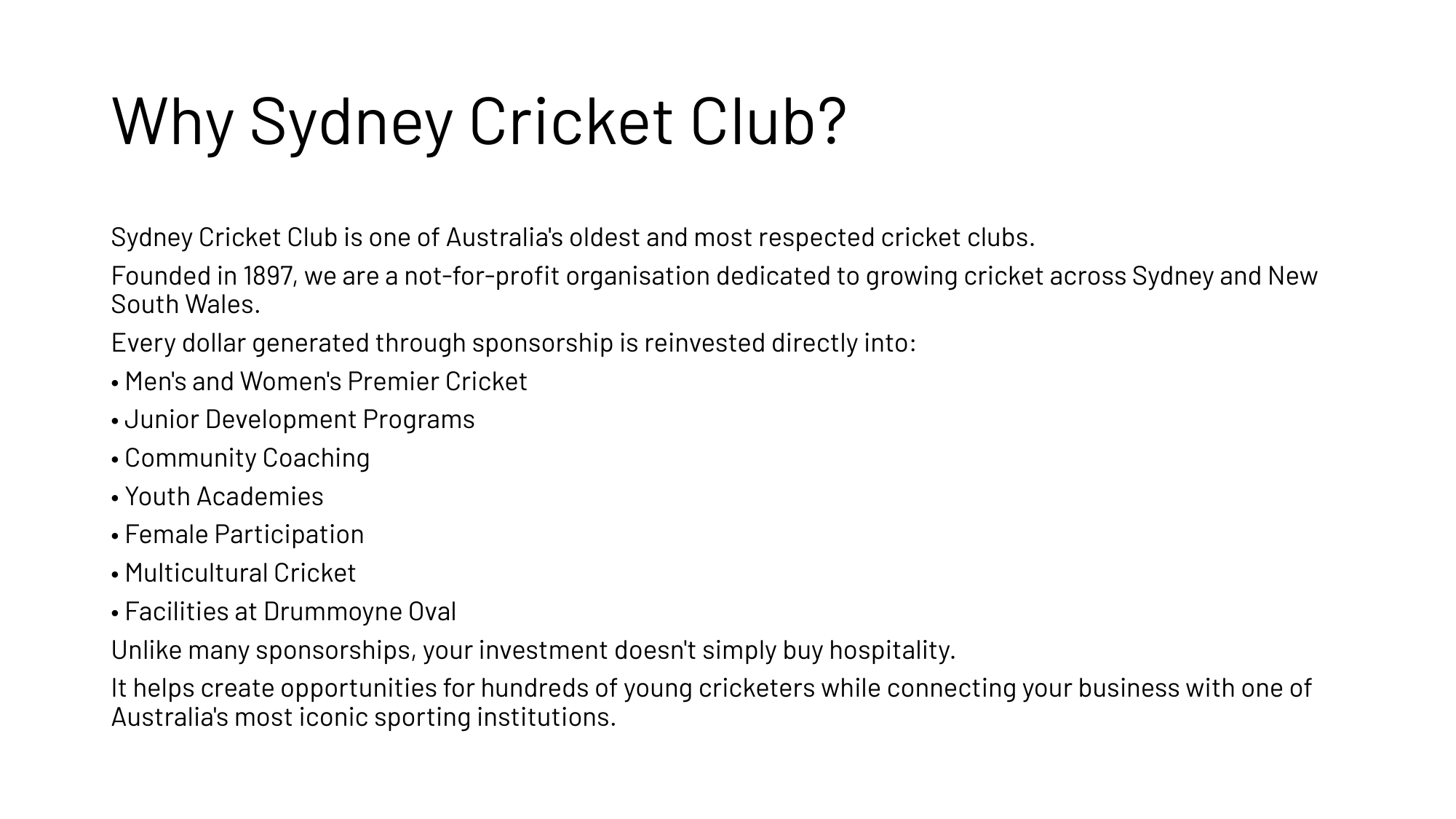

# Why Sydney Cricket Club?
Sydney Cricket Club is one of Australia's oldest and most respected cricket clubs.
Founded in 1897, we are a not-for-profit organisation dedicated to growing cricket across Sydney and New South Wales.
Every dollar generated through sponsorship is reinvested directly into:
• Men's and Women's Premier Cricket
• Junior Development Programs
• Community Coaching
• Youth Academies
• Female Participation
• Multicultural Cricket
• Facilities at Drummoyne Oval
Unlike many sponsorships, your investment doesn't simply buy hospitality.
It helps create opportunities for hundreds of young cricketers while connecting your business with one of Australia's most iconic sporting institutions.